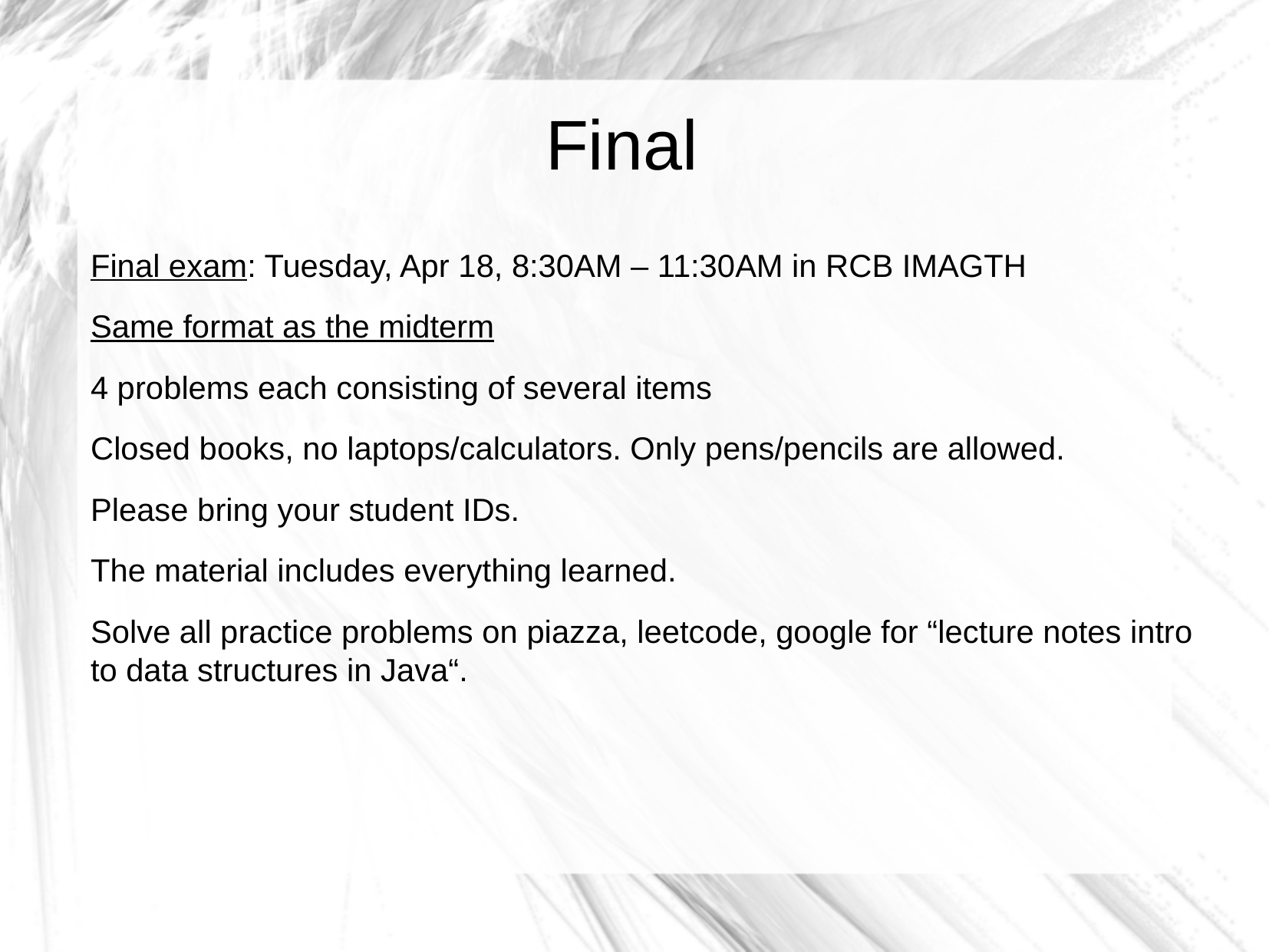

Final
Final exam: Tuesday, Apr 18, 8:30AM – 11:30AM in RCB IMAGTH
Same format as the midterm
4 problems each consisting of several items
Closed books, no laptops/calculators. Only pens/pencils are allowed.
Please bring your student IDs.
The material includes everything learned.
Solve all practice problems on piazza, leetcode, google for “lecture notes intro to data structures in Java“.